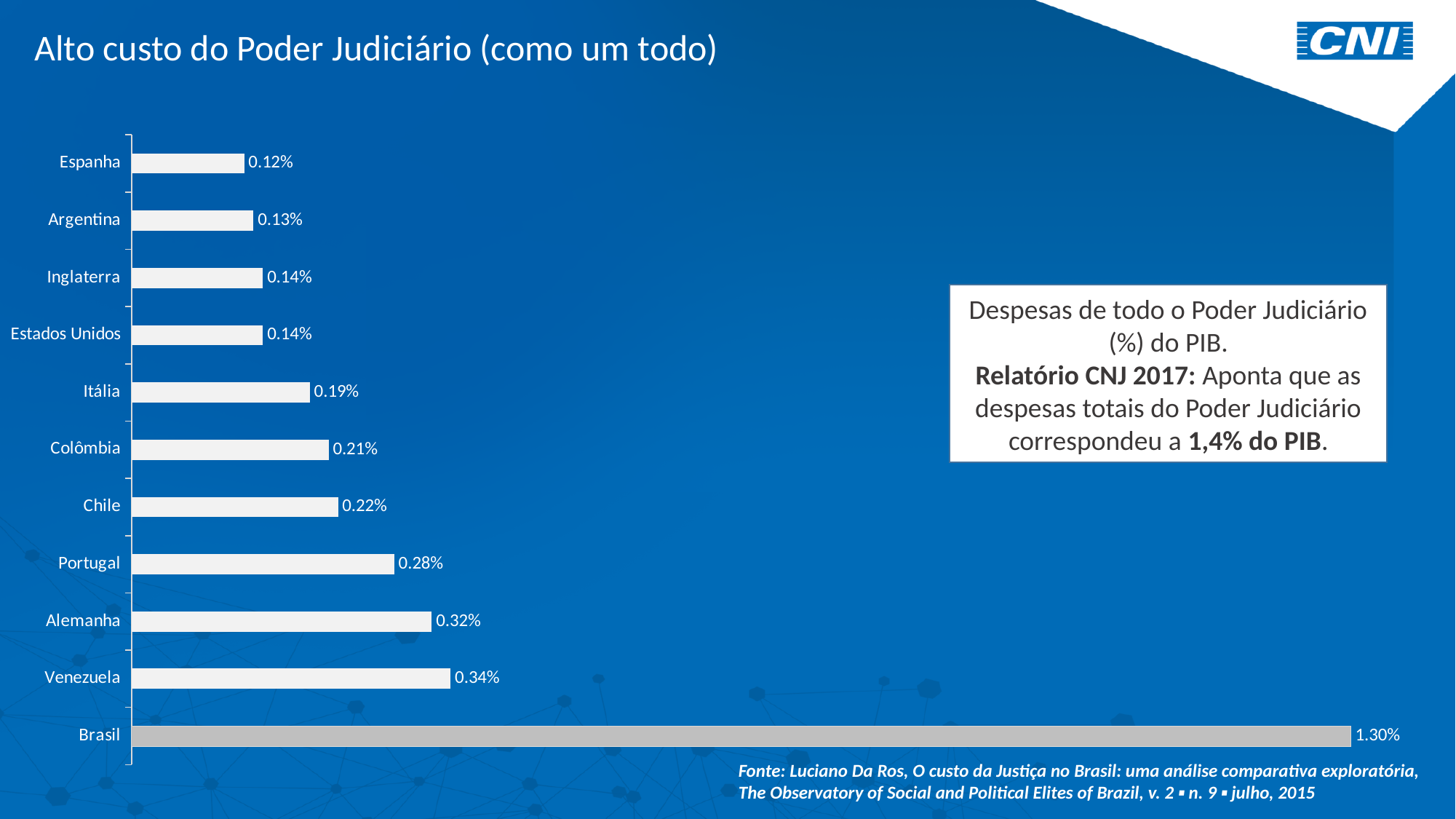

Alto custo do Poder Judiciário (como um todo)

### Chart

| Category | Série 1 |
|---|---|
| Brasil | 0.012999999999999998 |
| Venezuela | 0.0034000000000000007 |
| Alemanha | 0.0032000000000000015 |
| Portugal | 0.002800000000000001 |
| Chile | 0.002200000000000001 |
| Colômbia | 0.0021000000000000007 |
| Itália | 0.0019000000000000009 |
| Estados Unidos | 0.0014000000000000004 |
| Inglaterra | 0.0014000000000000004 |
| Argentina | 0.0012999999999999997 |
| Espanha | 0.0012000000000000001 |

Despesas de todo o Poder Judiciário (%) do PIB.
Relatório CNJ 2017: Aponta que as despesas totais do Poder Judiciário correspondeu a 1,4% do PIB.

Fonte: Luciano Da Ros, O custo da Justiça no Brasil: uma análise comparativa exploratória, The Observatory of Social and Political Elites of Brazil, v. 2 ▪ n. 9 ▪ julho, 2015